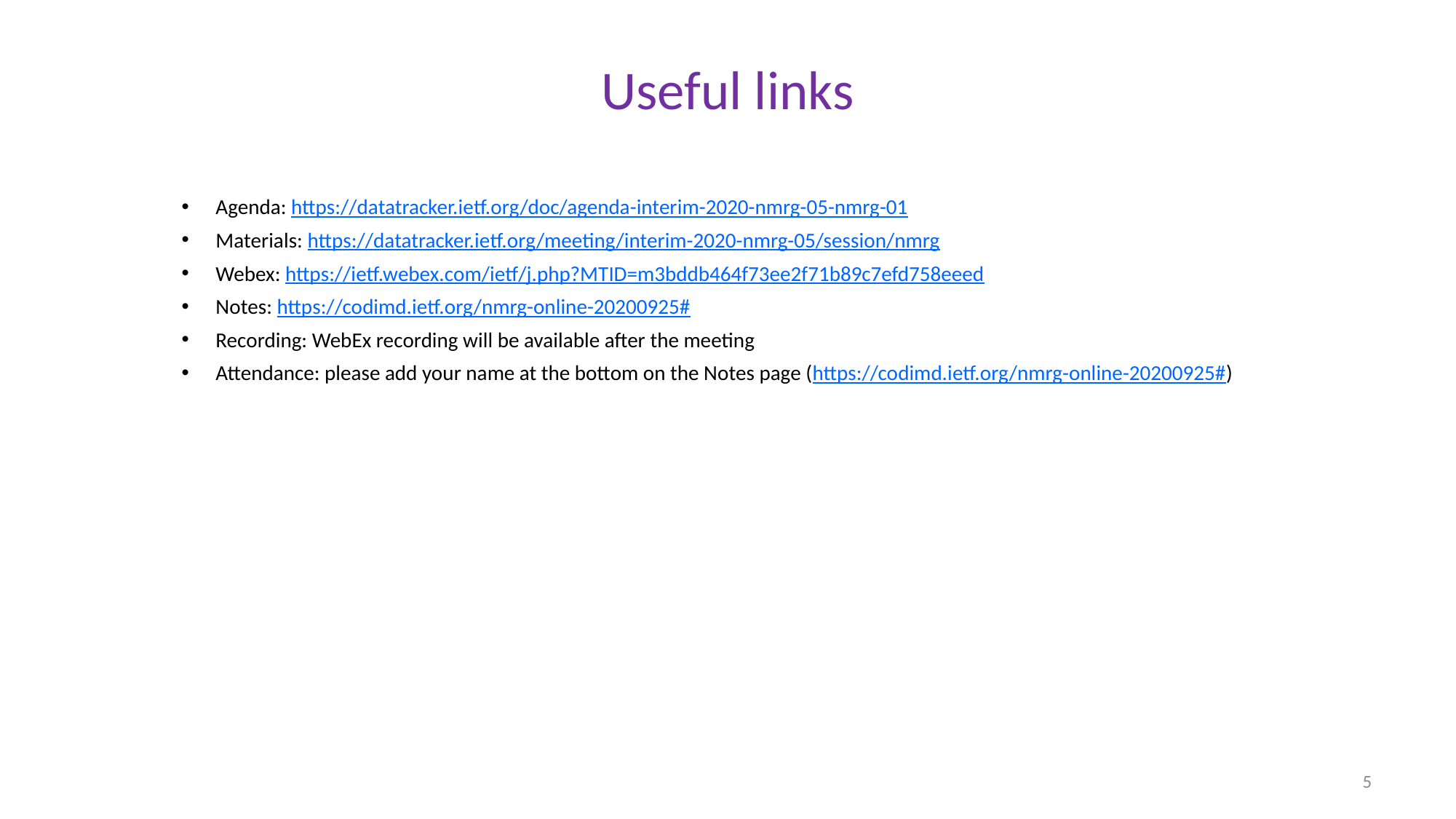

Useful links
Agenda: https://datatracker.ietf.org/doc/agenda-interim-2020-nmrg-05-nmrg-01
Materials: https://datatracker.ietf.org/meeting/interim-2020-nmrg-05/session/nmrg
Webex: https://ietf.webex.com/ietf/j.php?MTID=m3bddb464f73ee2f71b89c7efd758eeed
Notes: https://codimd.ietf.org/nmrg-online-20200925#
Recording: WebEx recording will be available after the meeting
Attendance: please add your name at the bottom on the Notes page (https://codimd.ietf.org/nmrg-online-20200925#)

5